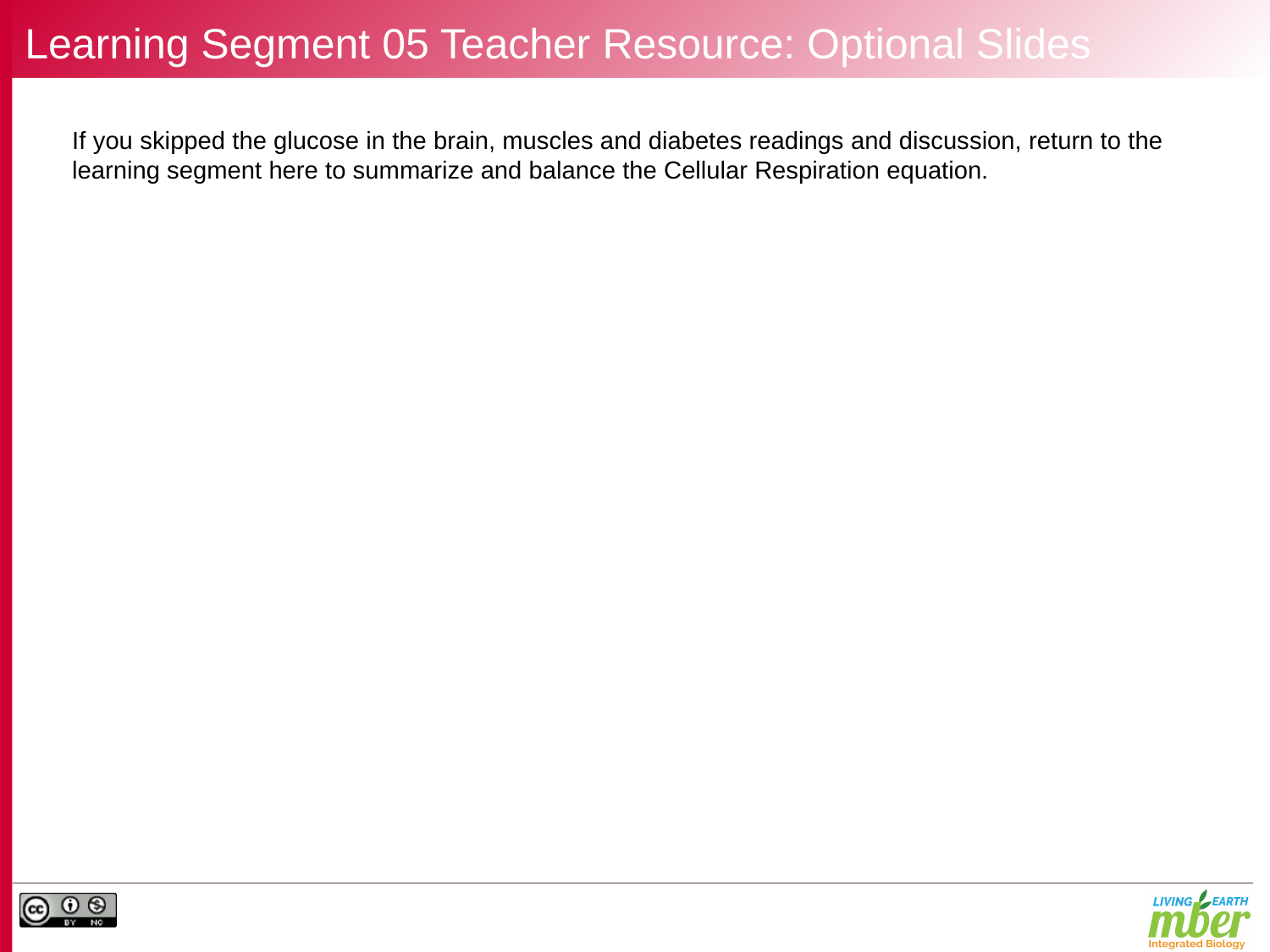

# Learning Segment 05 Teacher Resource: Optional Slides

If you skipped the glucose in the brain, muscles and diabetes readings and discussion, return to the learning segment here to summarize and balance the Cellular Respiration equation.